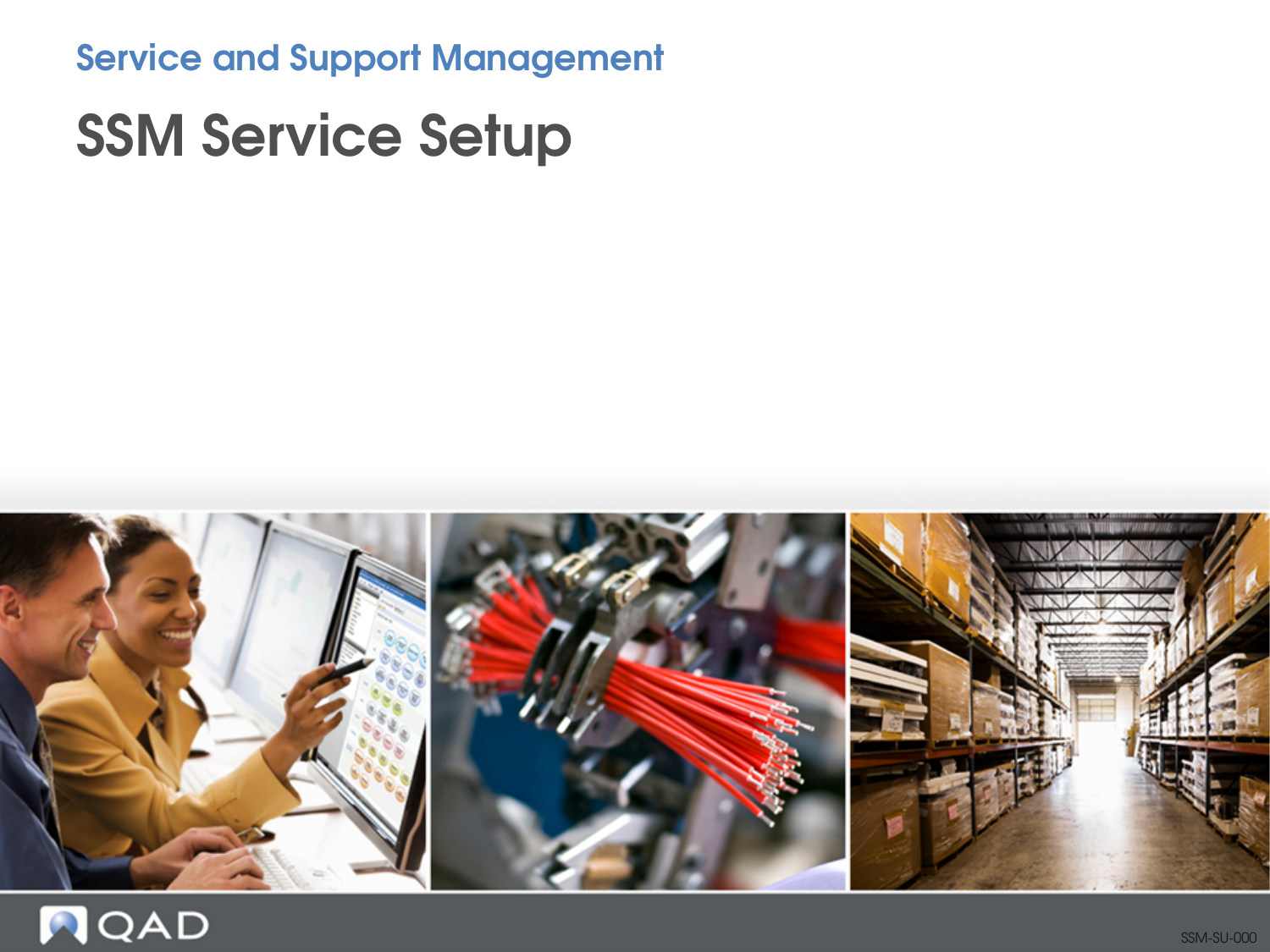

Service and Support Management
# SSM Service Setup

SSM-SU-000